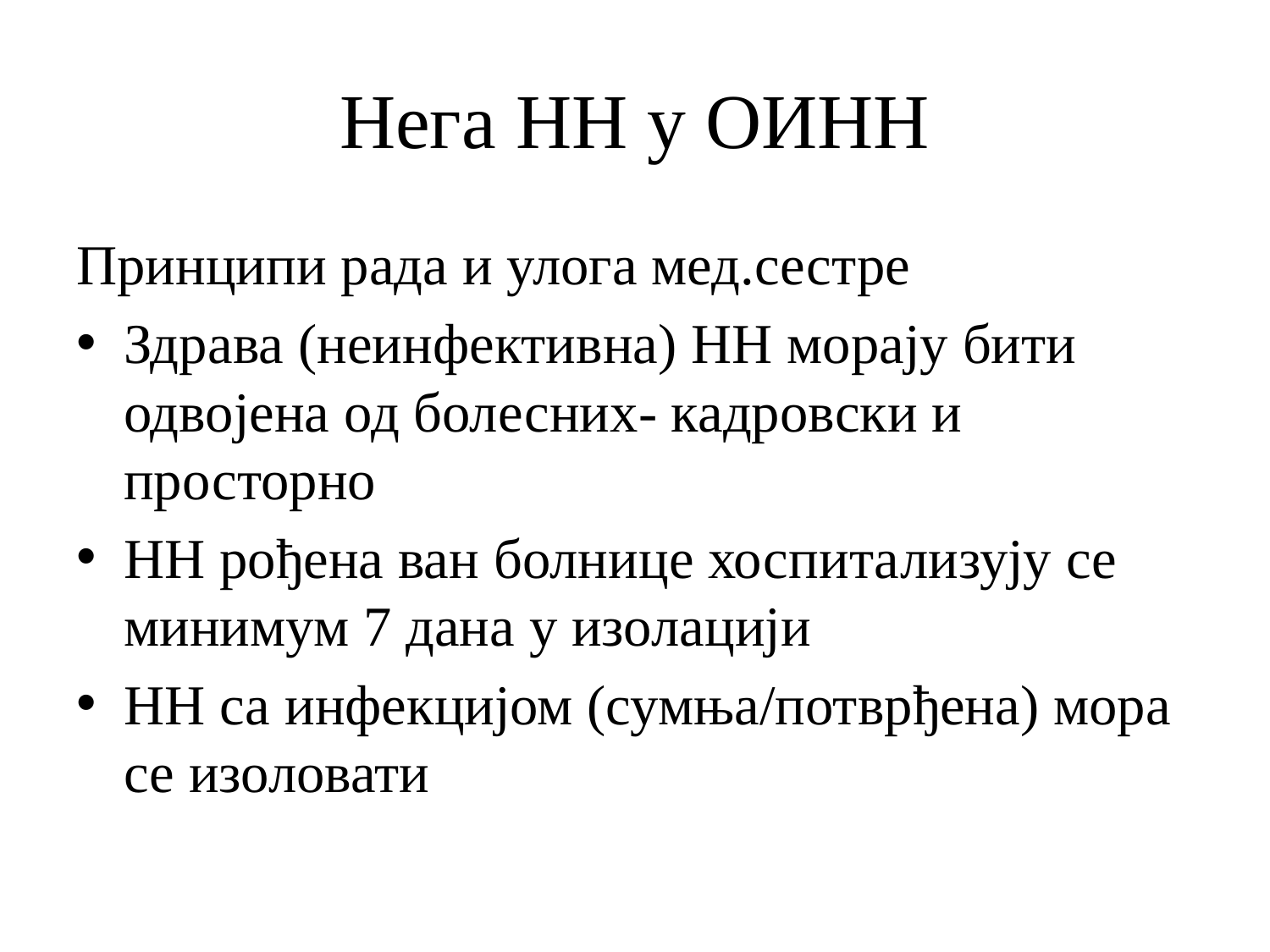

# Нега НН у ОИНН
Принципи рада и улога мед.сестре
Здрава (неинфективна) НН морају бити одвојена од болесних- кадровски и просторно
НН рођена ван болнице хоспитализују се минимум 7 дана у изолацији
НН са инфекцијом (сумња/потврђена) мора се изоловати